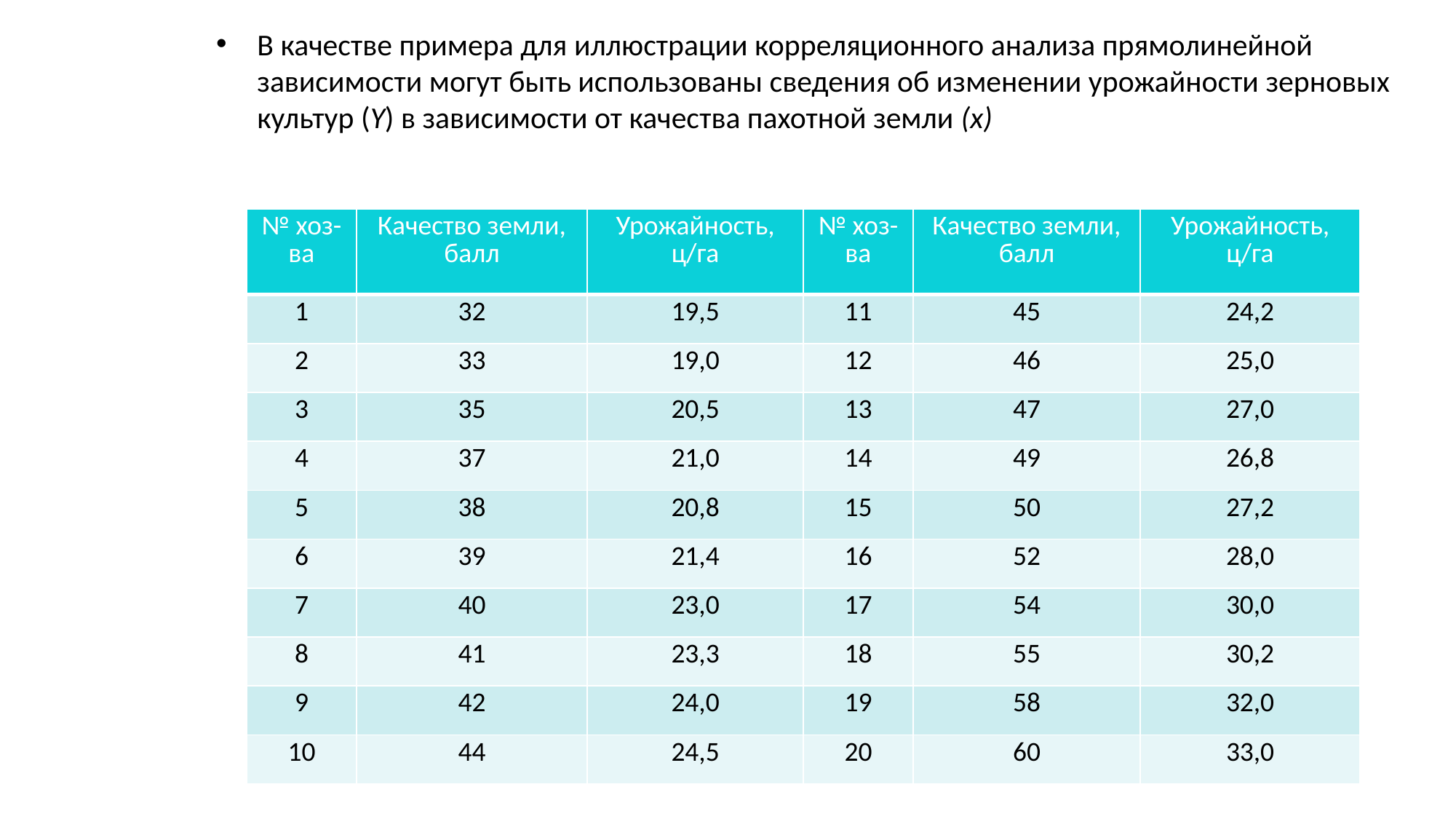

В качестве примера для иллюстрации корреляционного анализа прямолинейной зависимости могут быть использованы сведения об изменении урожайности зерновых культур (Y) в зависимости от качества пахотной земли (х)

| № хоз-ва | Качество земли, балл | Урожайность, ц/га | № хоз-ва | Качество земли, балл | Урожайность, ц/га |
| --- | --- | --- | --- | --- | --- |
| 1 | 32 | 19,5 | 11 | 45 | 24,2 |
| 2 | 33 | 19,0 | 12 | 46 | 25,0 |
| 3 | 35 | 20,5 | 13 | 47 | 27,0 |
| 4 | 37 | 21,0 | 14 | 49 | 26,8 |
| 5 | 38 | 20,8 | 15 | 50 | 27,2 |
| 6 | 39 | 21,4 | 16 | 52 | 28,0 |
| 7 | 40 | 23,0 | 17 | 54 | 30,0 |
| 8 | 41 | 23,3 | 18 | 55 | 30,2 |
| 9 | 42 | 24,0 | 19 | 58 | 32,0 |
| 10 | 44 | 24,5 | 20 | 60 | 33,0 |